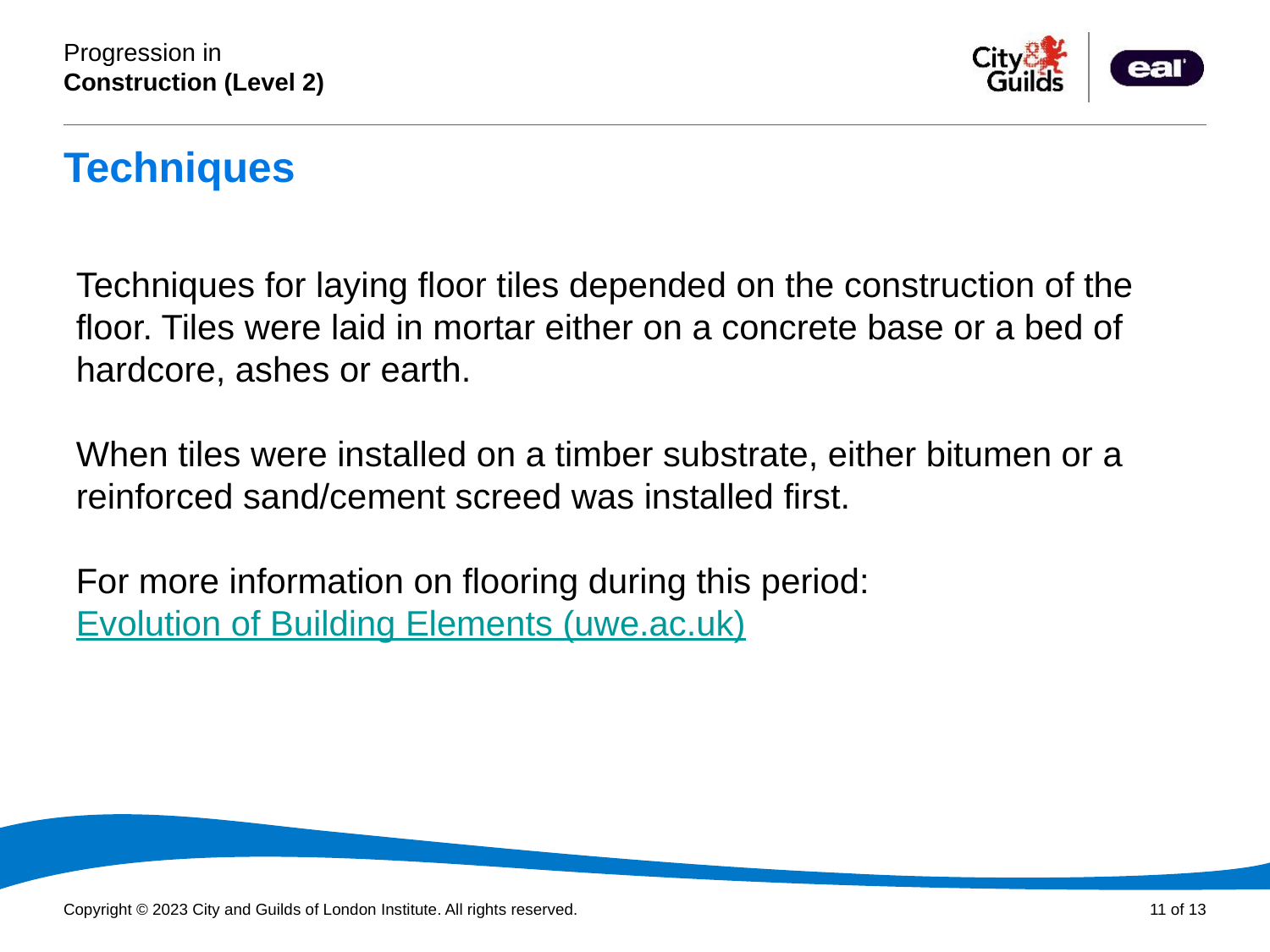

# Techniques
Techniques for laying floor tiles depended on the construction of the floor. Tiles were laid in mortar either on a concrete base or a bed of hardcore, ashes or earth.

When tiles were installed on a timber substrate, either bitumen or a reinforced sand/cement screed was installed first.

For more information on flooring during this period: Evolution of Building Elements (uwe.ac.uk)